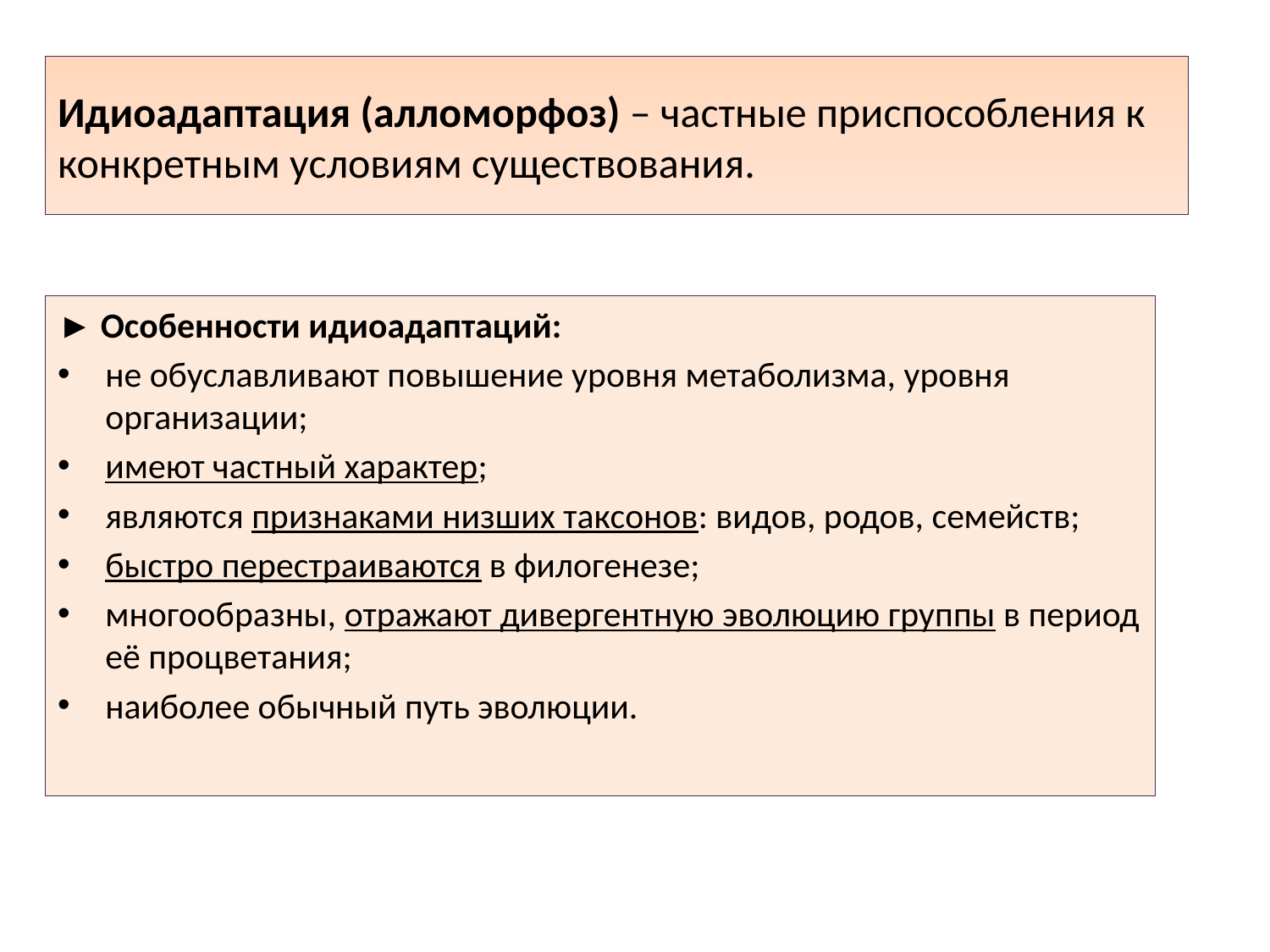

# Идиоадаптация (алломорфоз) – частные приспособления к конкретным условиям существования.
► Особенности идиоадаптаций:
не обуславливают повышение уровня метаболизма, уровня организации;
имеют частный характер;
являются признаками низших таксонов: видов, родов, семейств;
быстро перестраиваются в филогенезе;
многообразны, отражают дивергентную эволюцию группы в период её процветания;
наиболее обычный путь эволюции.